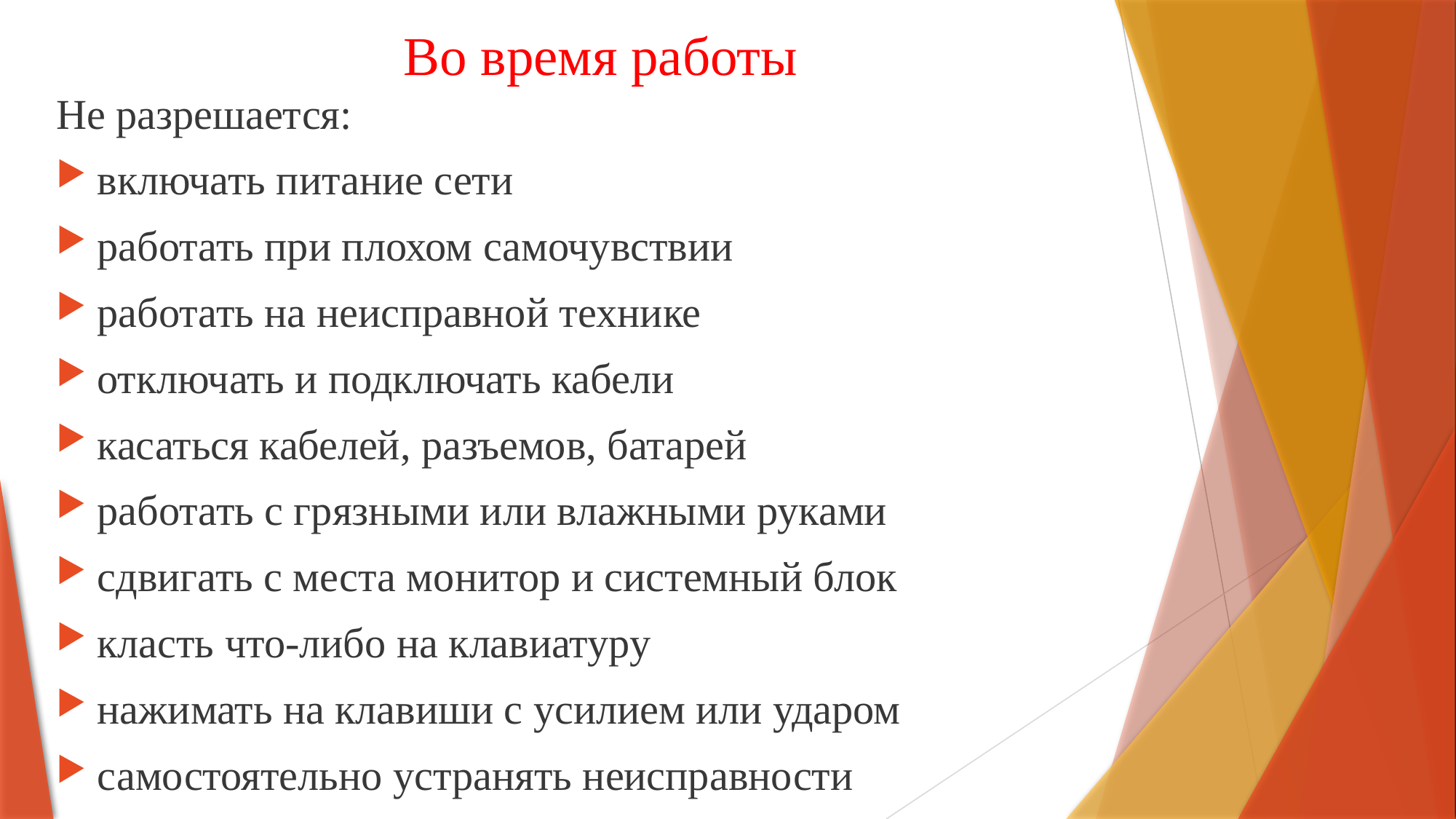

# Во время работы
Не разрешается:
включать питание сети
работать при плохом самочувствии
работать на неисправной технике
отключать и подключать кабели
касаться кабелей, разъемов, батарей
работать с грязными или влажными руками
сдвигать с места монитор и системный блок
класть что-либо на клавиатуру
нажимать на клавиши с усилием или ударом
самостоятельно устранять неисправности